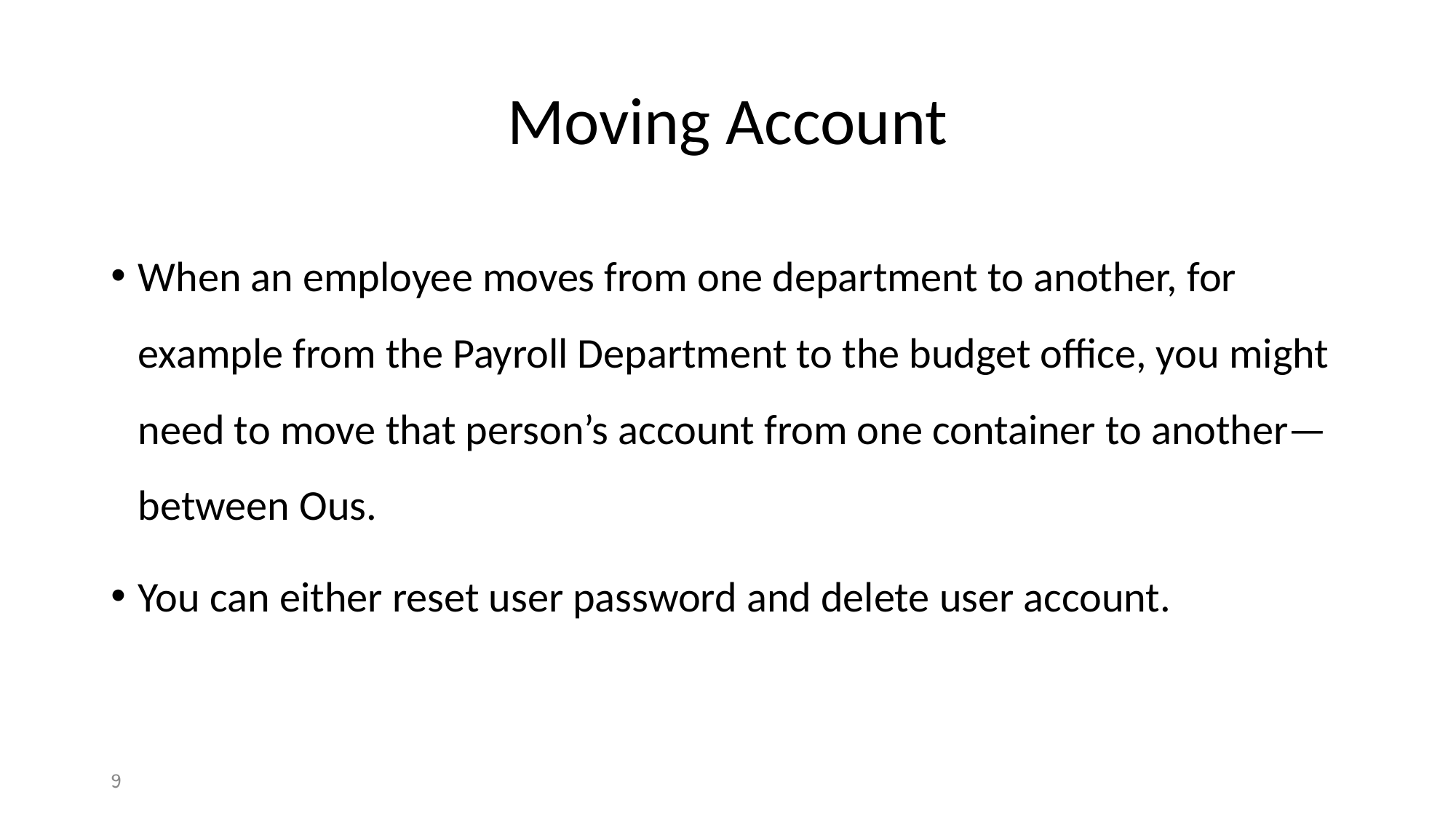

# Moving Account
When an employee moves from one department to another, for example from the Payroll Department to the budget office, you might need to move that person’s account from one container to another—between Ous.
You can either reset user password and delete user account.
9